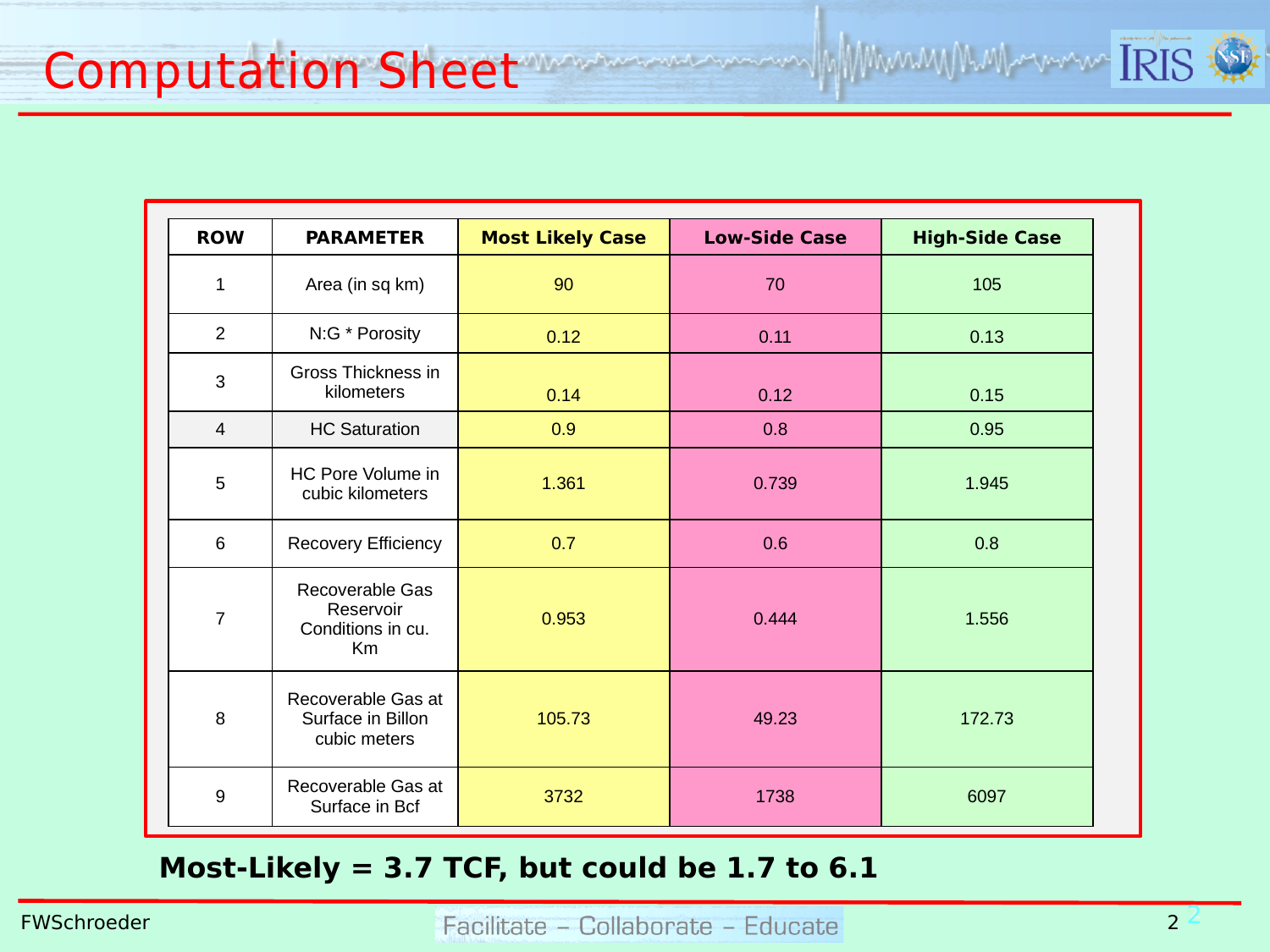

Computation Sheet

| ROW | PARAMETER | Most Likely Case | Low-Side Case | High-Side Case |
| --- | --- | --- | --- | --- |
| 1 | Area (in sq km) | 90 | 70 | 105 |
| 2 | N:G \* Porosity | 0.12 | 0.11 | 0.13 |
| 3 | Gross Thickness in kilometers | 0.14 | 0.12 | 0.15 |
| 4 | HC Saturation | 0.9 | 0.8 | 0.95 |
| 5 | HC Pore Volume in cubic kilometers | 1.361 | 0.739 | 1.945 |
| 6 | Recovery Efficiency | 0.7 | 0.6 | 0.8 |
| 7 | Recoverable Gas Reservoir Conditions in cu. Km | 0.953 | 0.444 | 1.556 |
| 8 | Recoverable Gas at Surface in Billon cubic meters | 105.73 | 49.23 | 172.73 |
| 9 | Recoverable Gas at Surface in Bcf | 3732 | 1738 | 6097 |
Most-Likely = 3.7 TCF, but could be 1.7 to 6.1
2